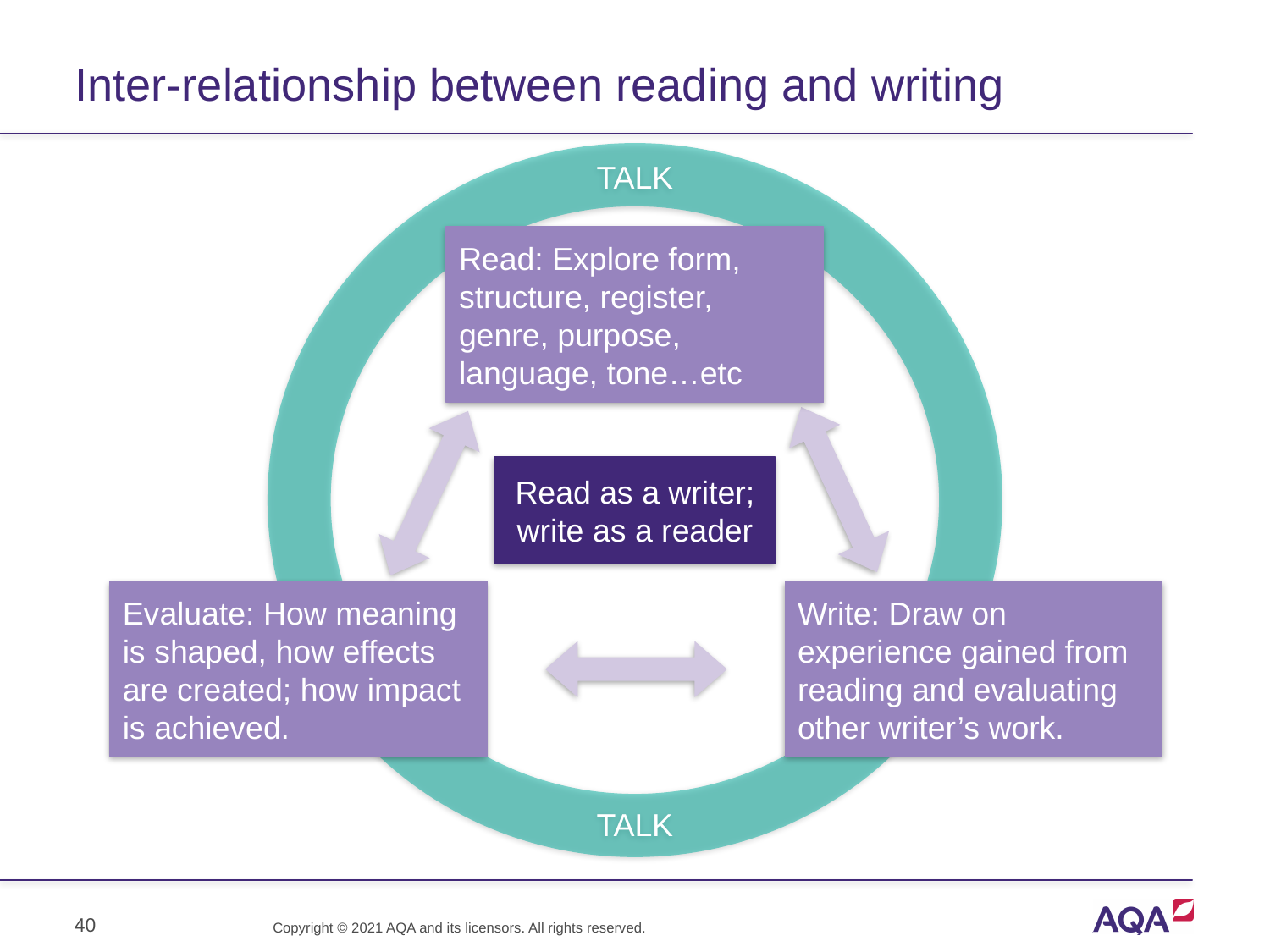

# Inter-relationship between reading and writing
TALK

TALK
Read: Explore form, structure, register, genre, purpose, language, tone…etc

Read as a writer; write as a reader

Evaluate: How meaning is shaped, how effects are created; how impact is achieved.
Write: Draw on experience gained from reading and evaluating other writer’s work.

40
Copyright © 2021 AQA and its licensors. All rights reserved.